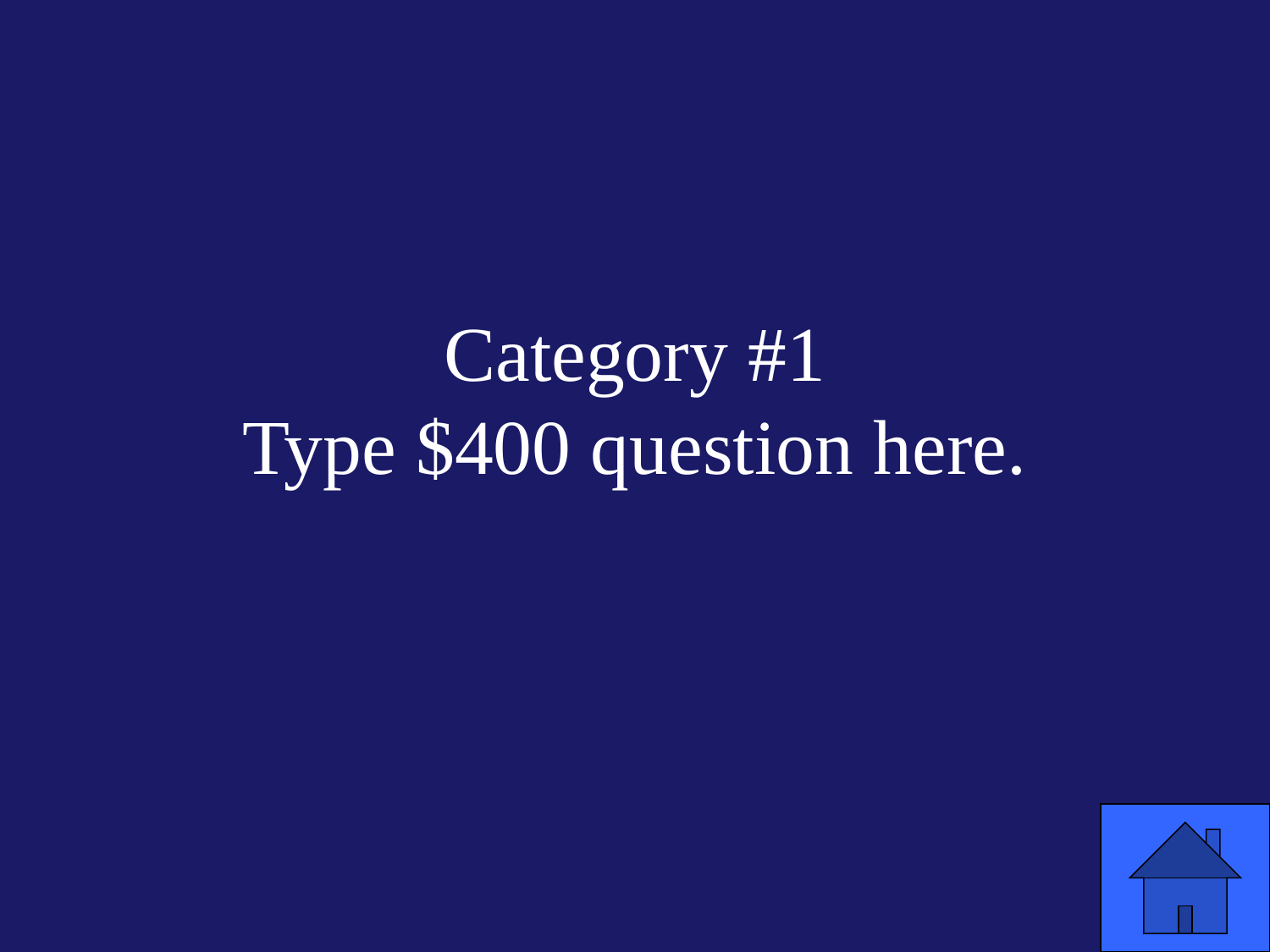

# Category #1 Type $400 question here.